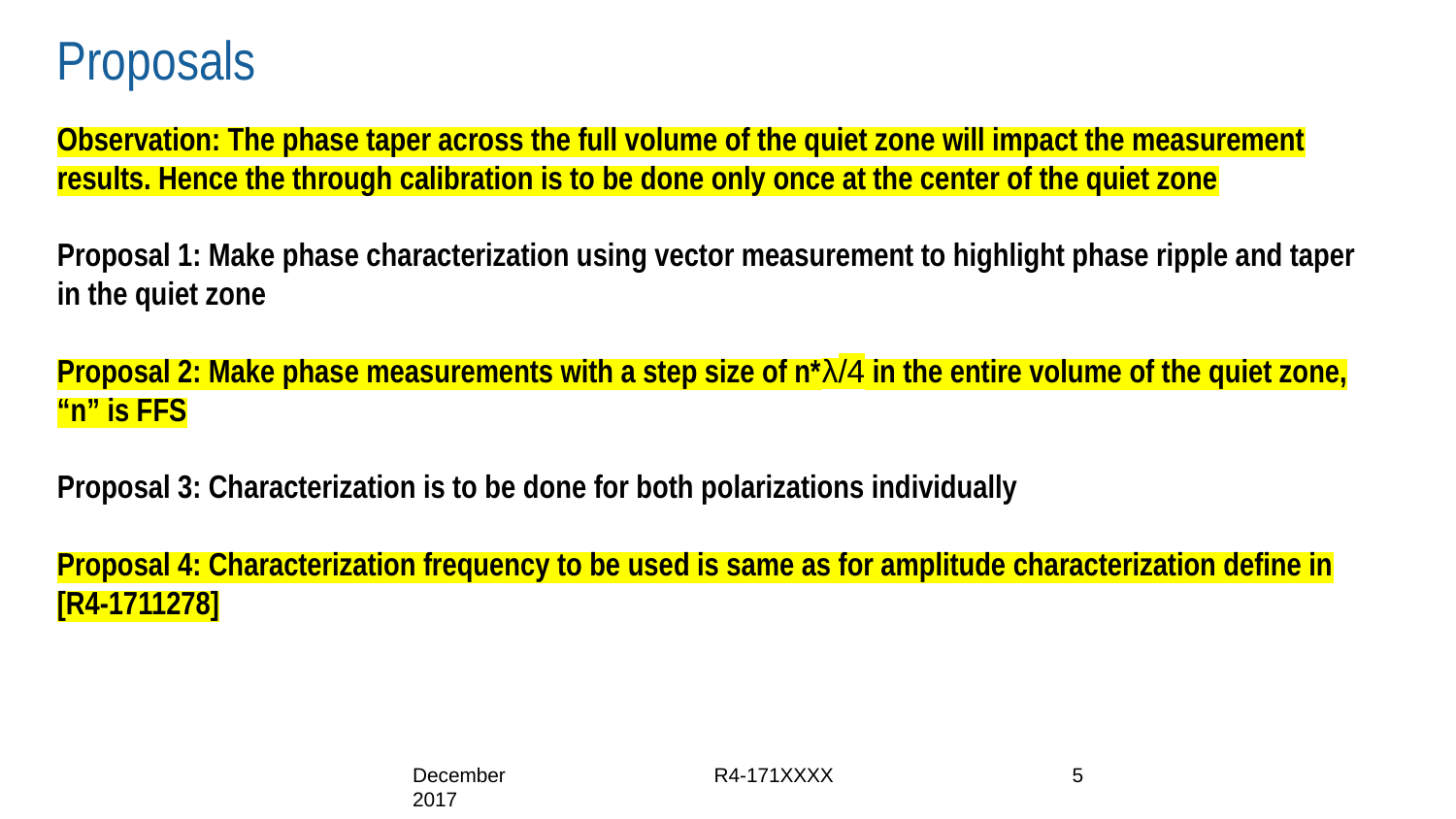

# Proposals
Observation: The phase taper across the full volume of the quiet zone will impact the measurement results. Hence the through calibration is to be done only once at the center of the quiet zone

Proposal 1: Make phase characterization using vector measurement to highlight phase ripple and taper in the quiet zone

Proposal 2: Make phase measurements with a step size of n*λ/4 in the entire volume of the quiet zone, “n” is FFS

Proposal 3: Characterization is to be done for both polarizations individually

Proposal 4: Characterization frequency to be used is same as for amplitude characterization define in [R4-1711278]

December 2017
R4-171XXXX
5